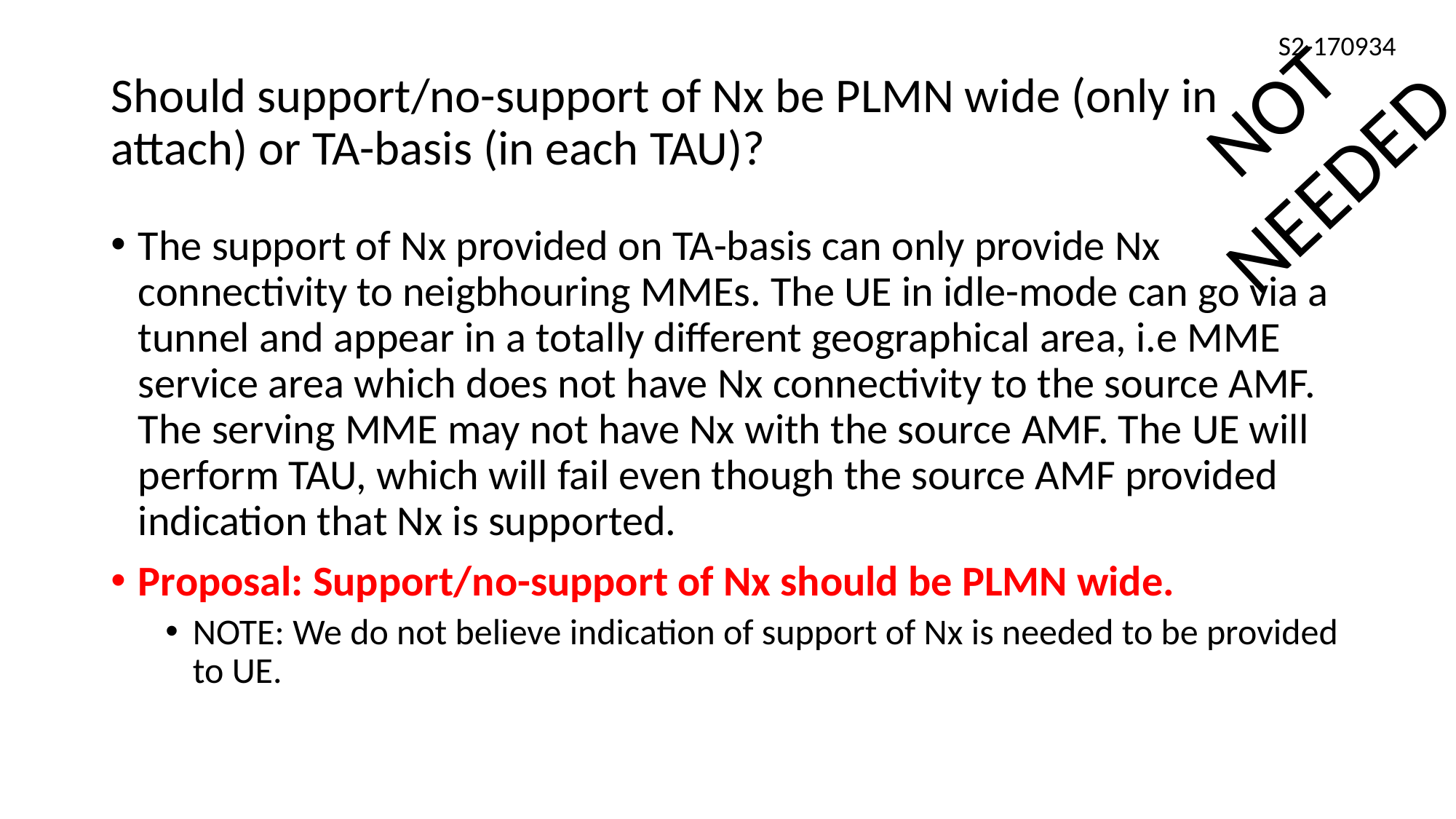

NOT NEEDED
# Should support/no-support of Nx be PLMN wide (only in attach) or TA-basis (in each TAU)?
The support of Nx provided on TA-basis can only provide Nx connectivity to neigbhouring MMEs. The UE in idle-mode can go via a tunnel and appear in a totally different geographical area, i.e MME service area which does not have Nx connectivity to the source AMF. The serving MME may not have Nx with the source AMF. The UE will perform TAU, which will fail even though the source AMF provided indication that Nx is supported.
Proposal: Support/no-support of Nx should be PLMN wide.
NOTE: We do not believe indication of support of Nx is needed to be provided to UE.